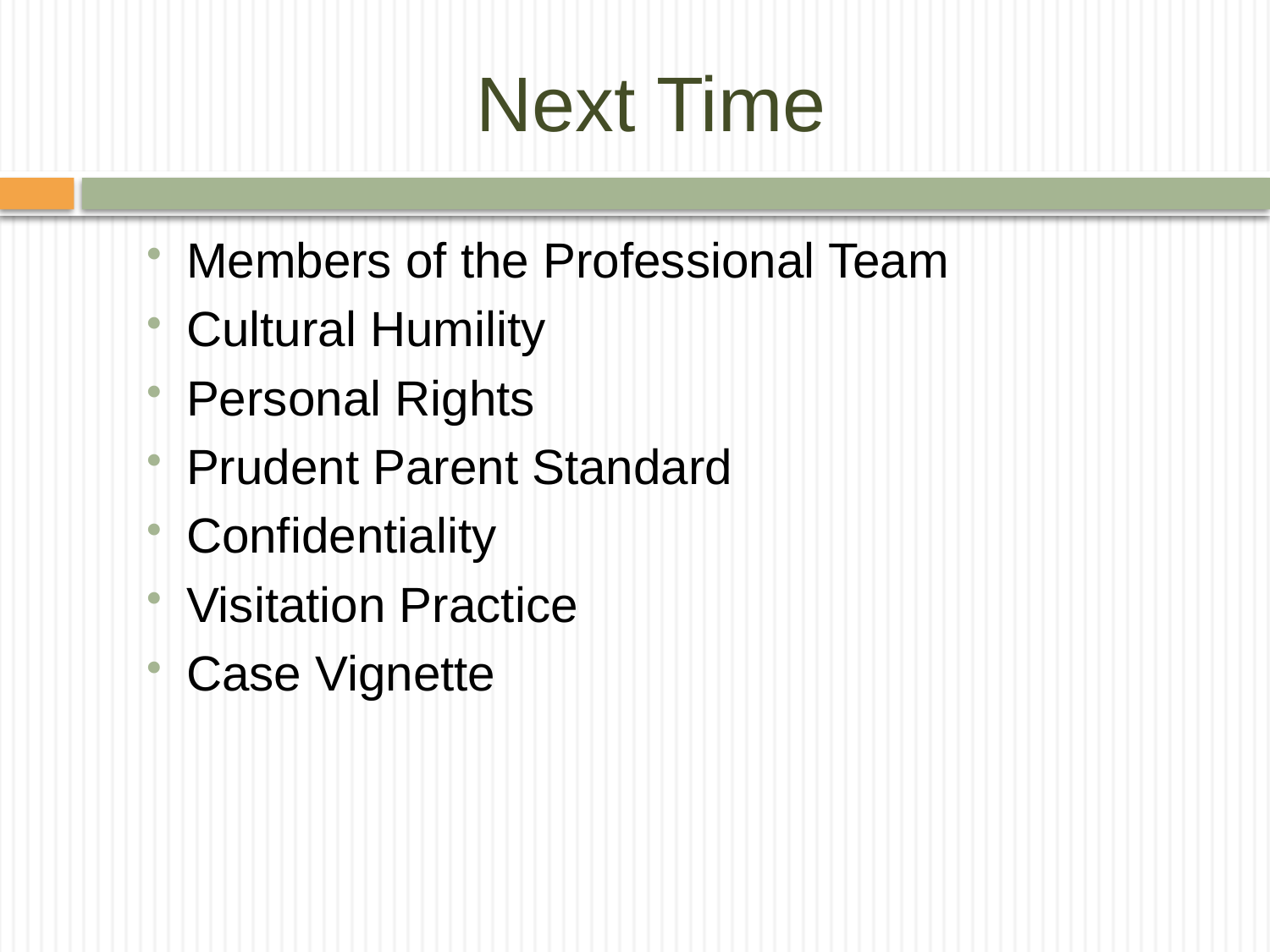

# Next Time
Members of the Professional Team
Cultural Humility
Personal Rights
Prudent Parent Standard
Confidentiality
Visitation Practice
Case Vignette